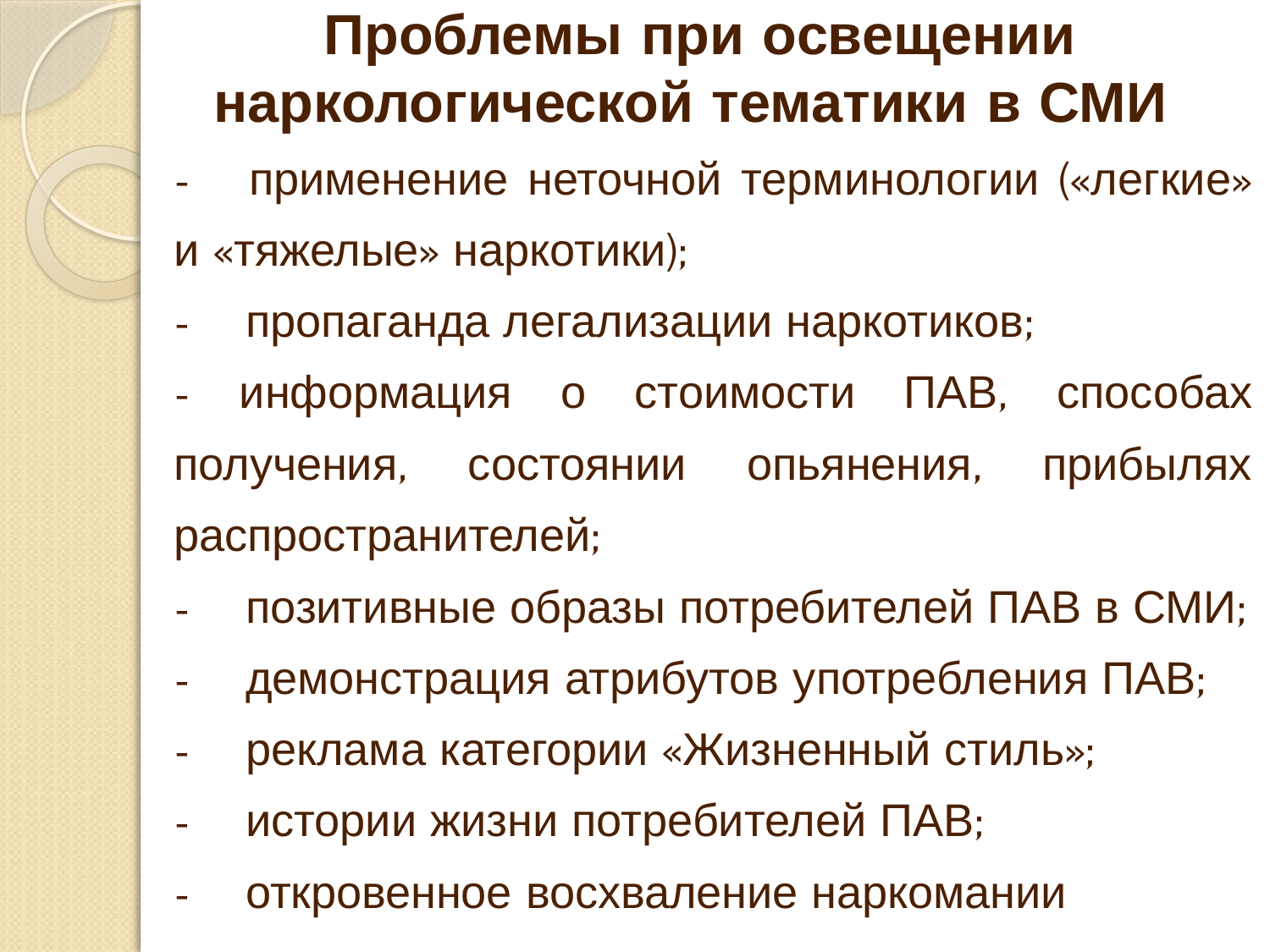

Проблемы при освещении наркологической тематики в СМИ
-   применение неточной терминологии («легкие» и «тяжелые» наркотики);
-    пропаганда легализации наркотиков;
- информация о стоимости ПАВ, способах получения, состоянии опьянения, прибылях распространителей;
-    позитивные образы потребителей ПАВ в СМИ;
-    демонстрация атрибутов употребления ПАВ;
-    реклама категории «Жизненный стиль»;
-    истории жизни потребителей ПАВ;
-    откровенное восхваление наркомании